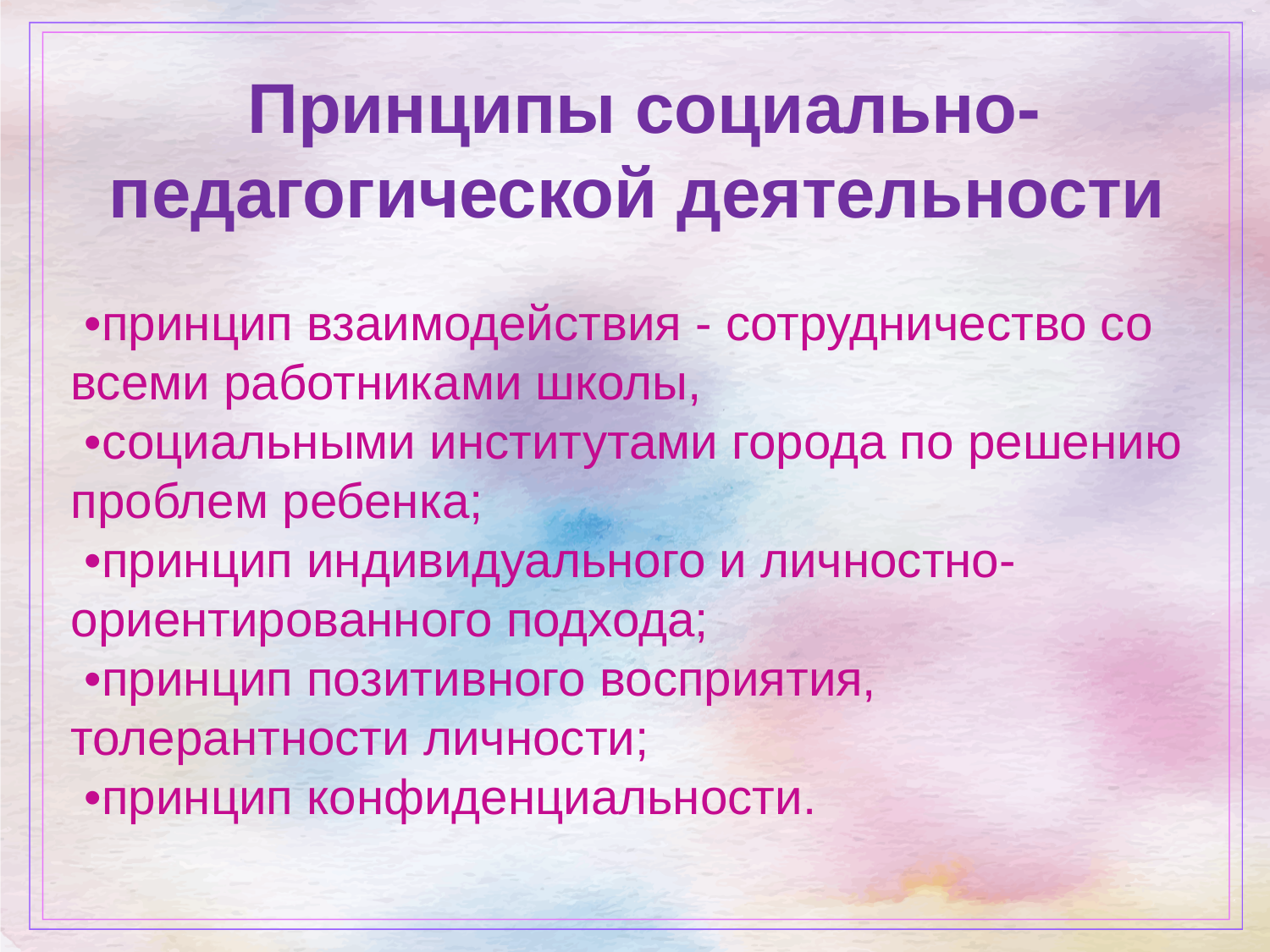

Принципы социально-педагогической деятельности

 •принцип взаимодействия - сотрудничество со всеми работниками школы,
 •социальными институтами города по решению проблем ребенка;
 •принцип индивидуального и личностно-ориентированного подхода;
 •принцип позитивного восприятия, толерантности личности;
 •принцип конфиденциальности.